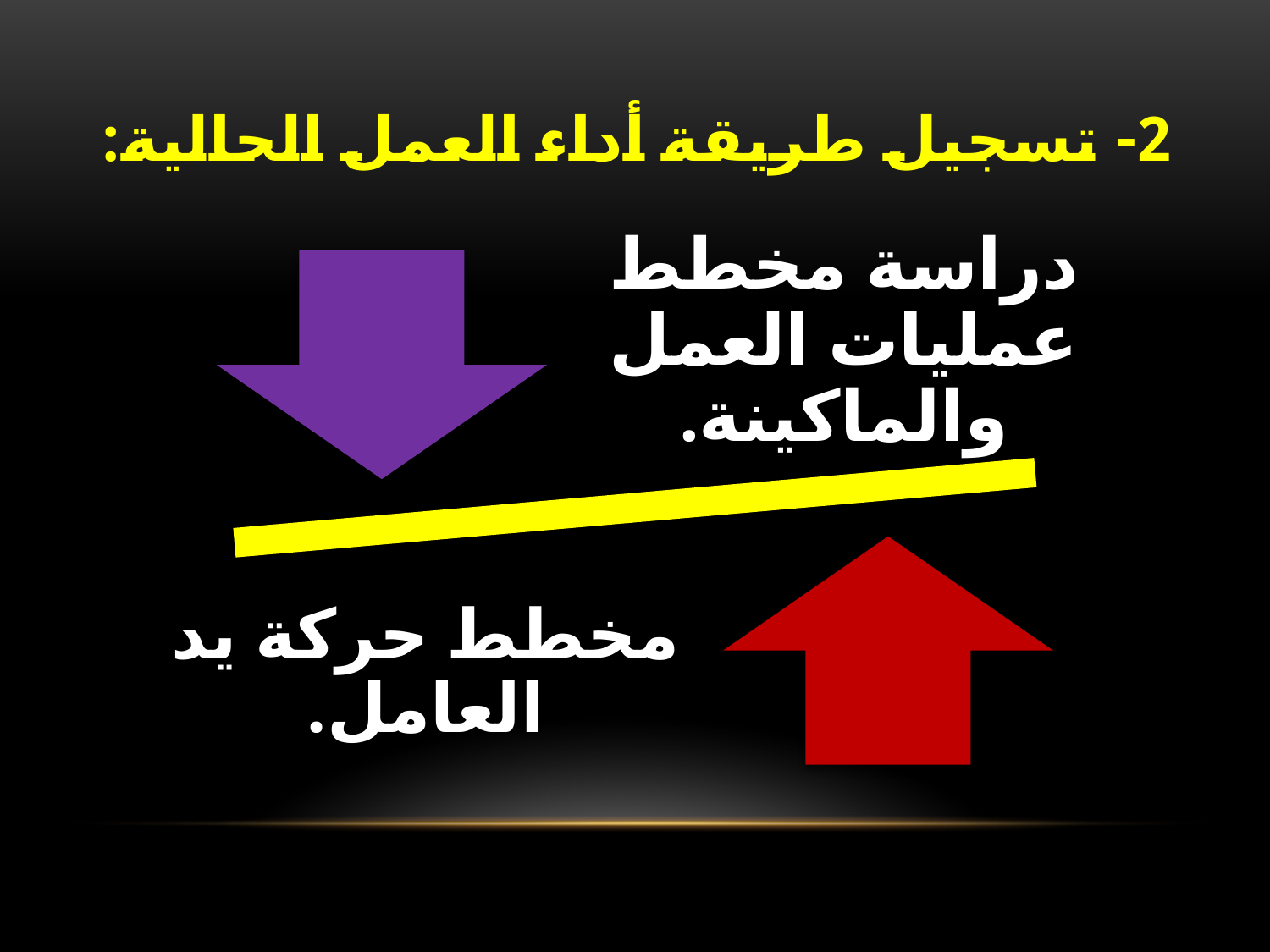

# 2- تسجيل طريقة أداء العمل الحالية:
دراسة مخطط عمليات العمل والماكينة.
مخطط حركة يد العامل.